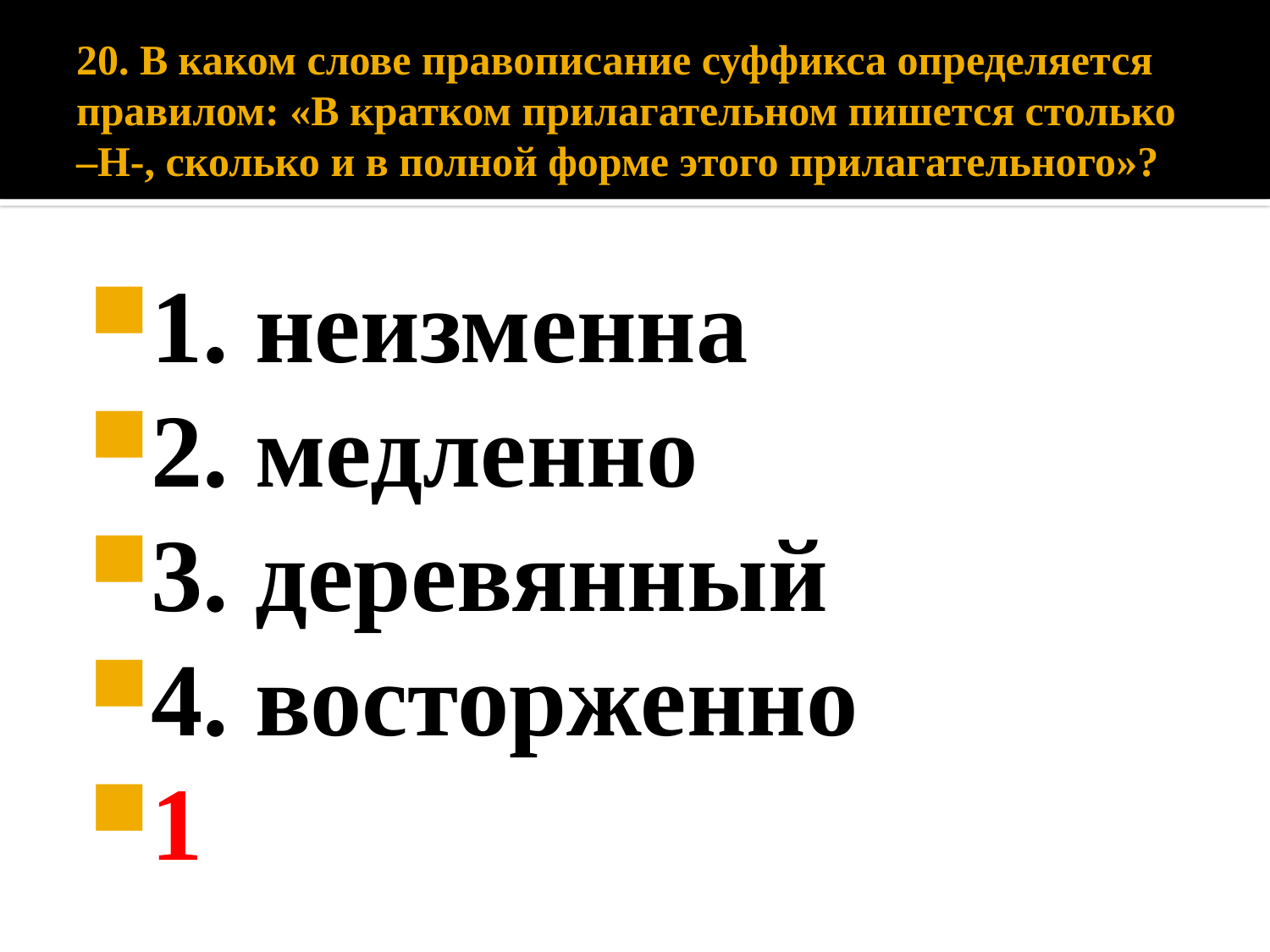

# 20. В каком слове правописание суффикса определяется правилом: «В кратком прилагательном пишется столько –Н-, сколько и в полной форме этого прилагательного»?
1. неизменна
2. медленно
3. деревянный
4. восторженно
1